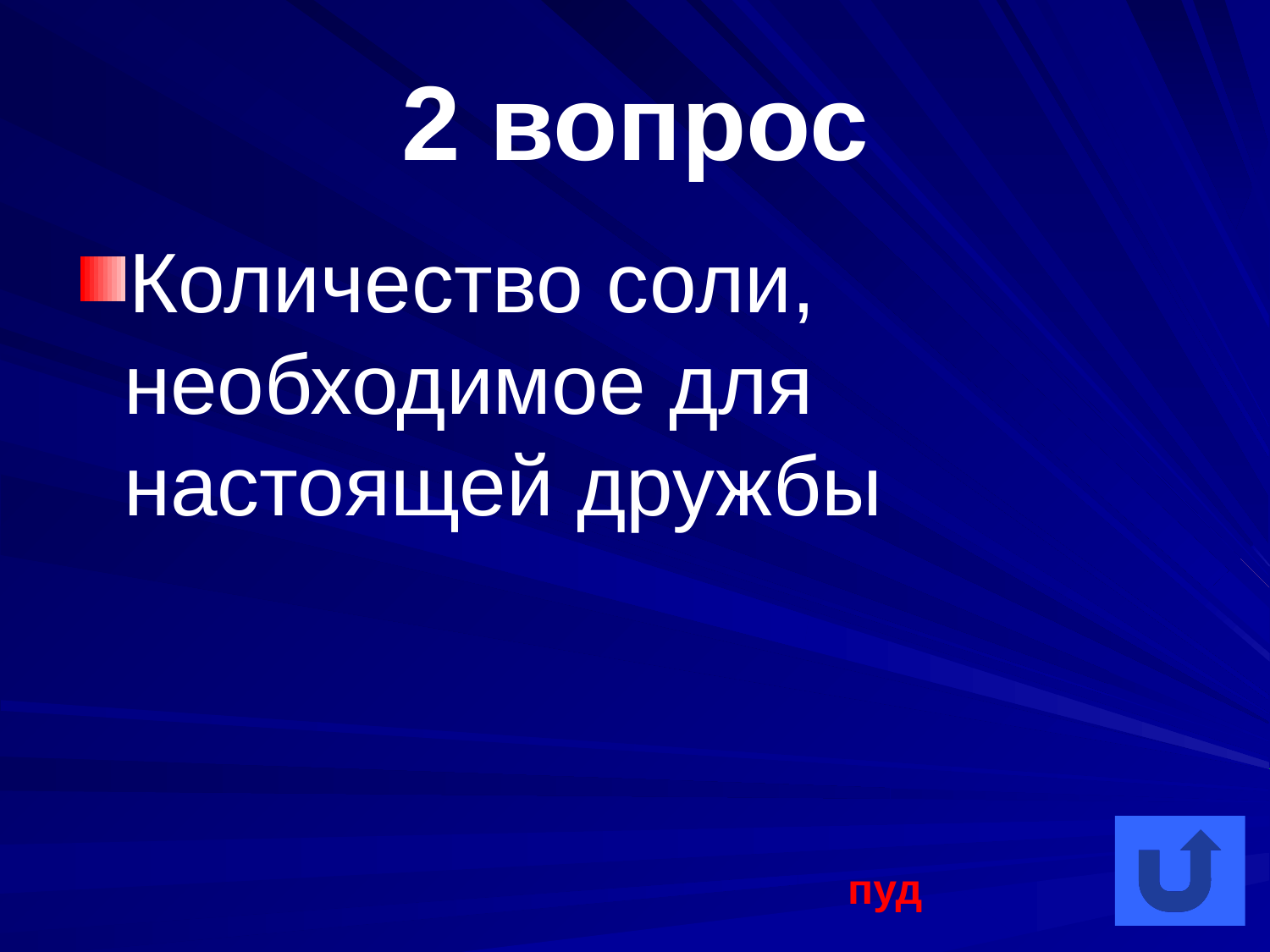

# 2 вопрос
Количество соли, необходимое для настоящей дружбы

пуд